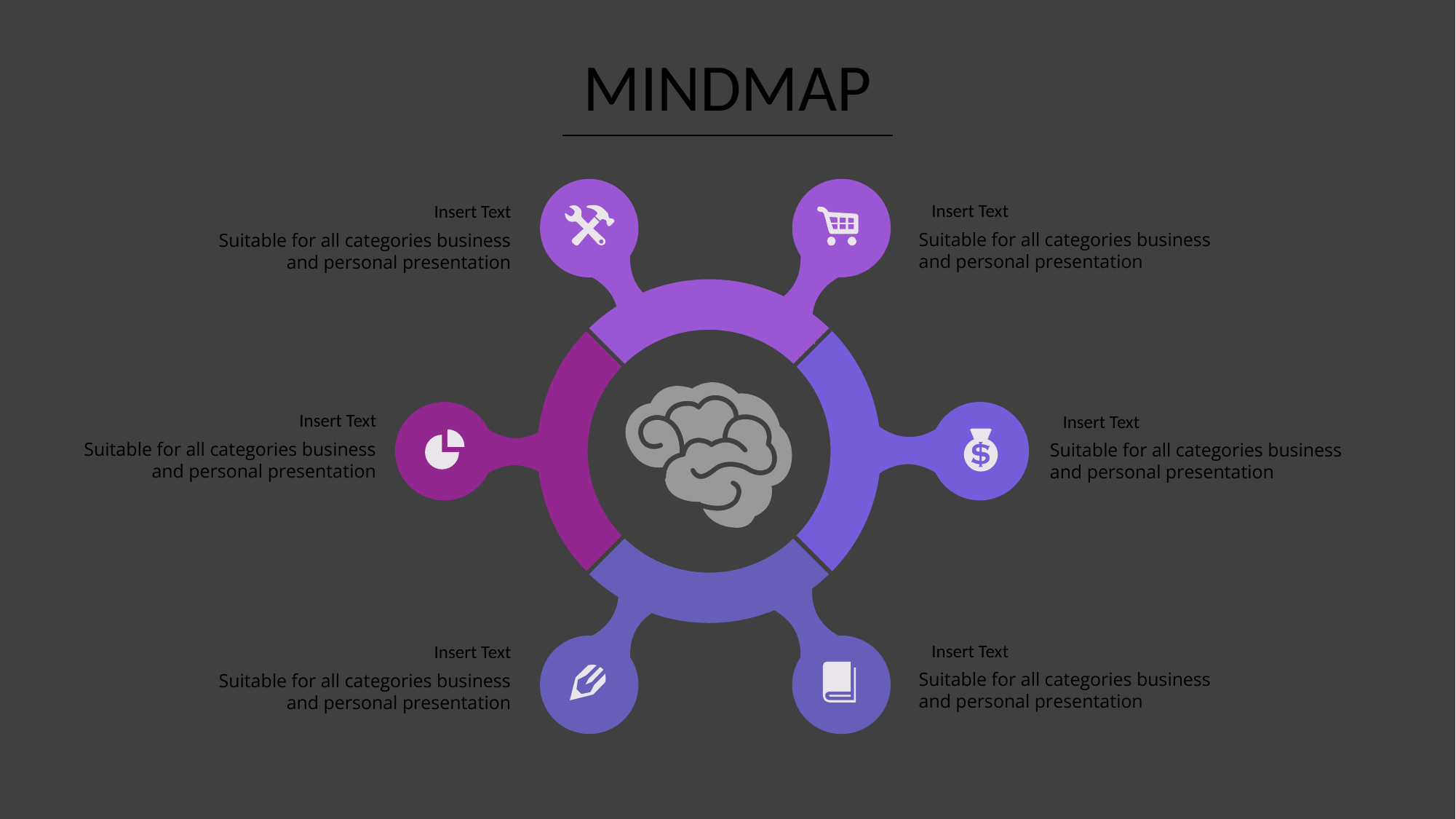

# MINDMAP

Insert Text
Insert Text

Suitable for all categories business and personal presentation
Suitable for all categories business and personal presentation

Insert Text
Insert Text

Suitable for all categories business and personal presentation
Suitable for all categories business and personal presentation

Insert Text
Insert Text

Suitable for all categories business and personal presentation
Suitable for all categories business and personal presentation